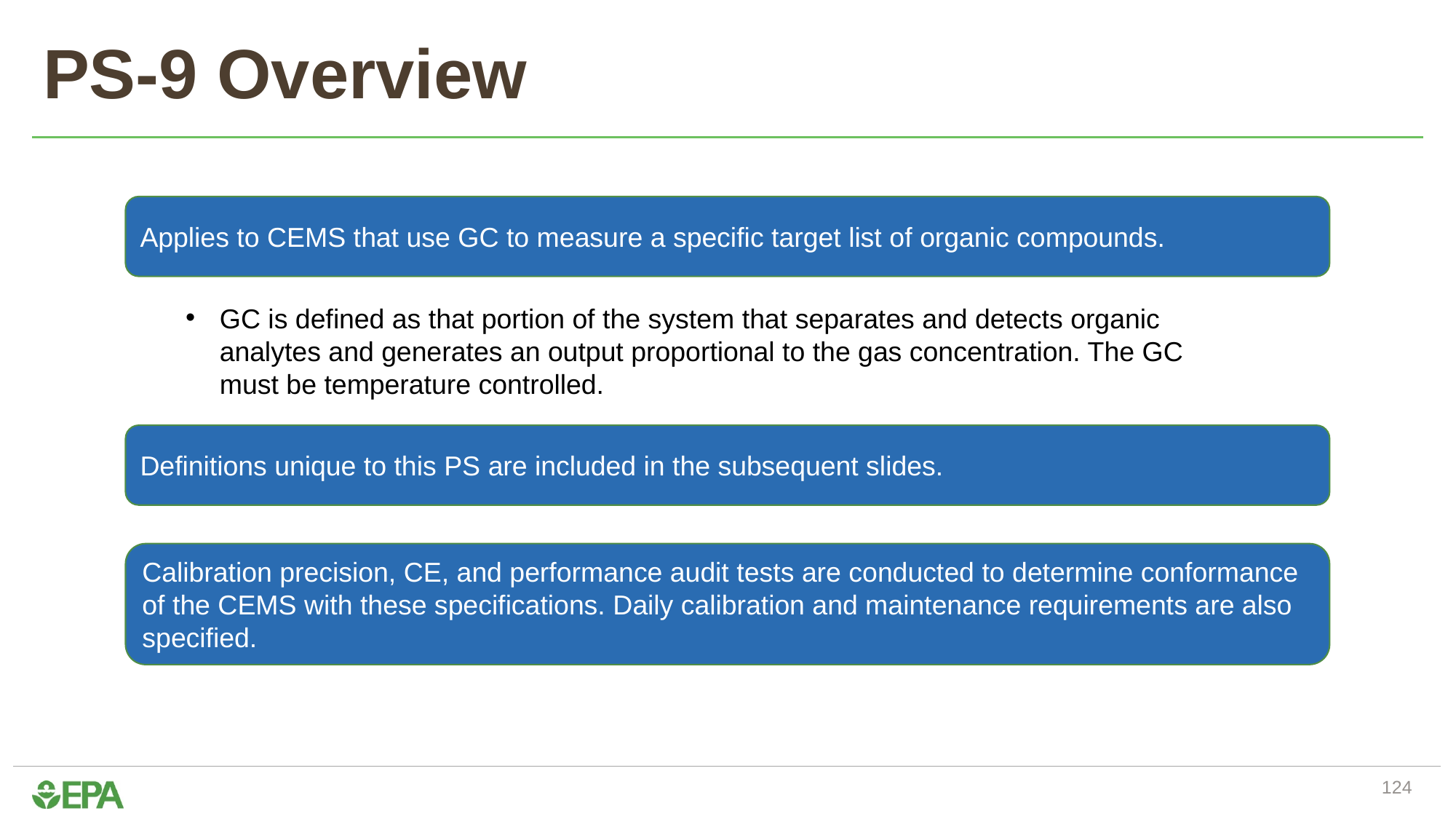

# PS-9 Overview
Applies to CEMS that use GC to measure a specific target list of organic compounds.
GC is defined as that portion of the system that separates and detects organic analytes and generates an output proportional to the gas concentration. The GC must be temperature controlled.
Definitions unique to this PS are included in the subsequent slides.
Calibration precision, CE, and performance audit tests are conducted to determine conformance of the CEMS with these specifications. Daily calibration and maintenance requirements are also specified.
124